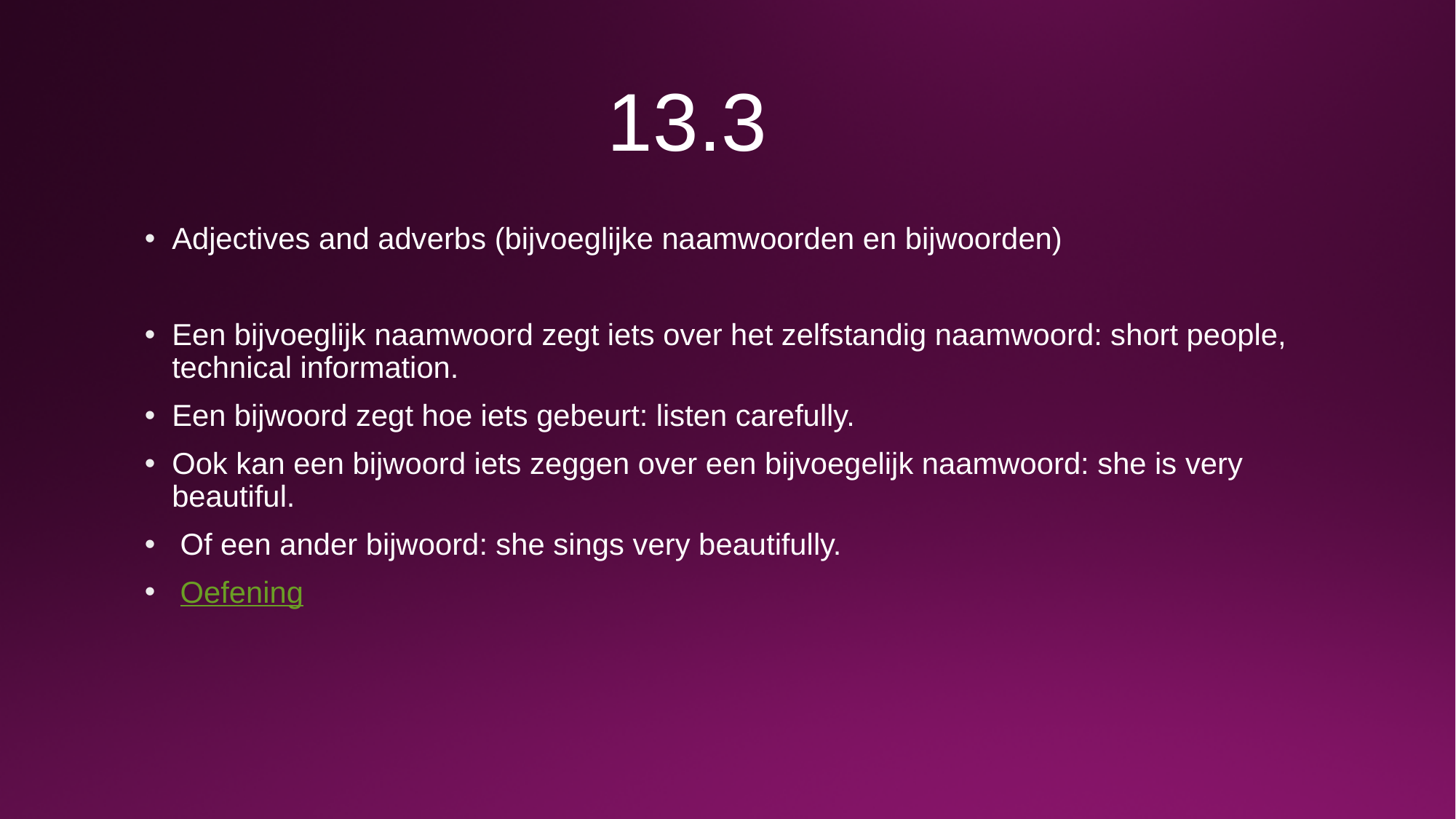

# 13.3
Adjectives and adverbs (bijvoeglijke naamwoorden en bijwoorden)

Een bijvoeglijk naamwoord zegt iets over het zelfstandig naamwoord: short people, technical information.
Een bijwoord zegt hoe iets gebeurt: listen carefully.
Ook kan een bijwoord iets zeggen over een bijvoegelijk naamwoord: she is very beautiful.
 Of een ander bijwoord: she sings very beautifully.
 Oefening